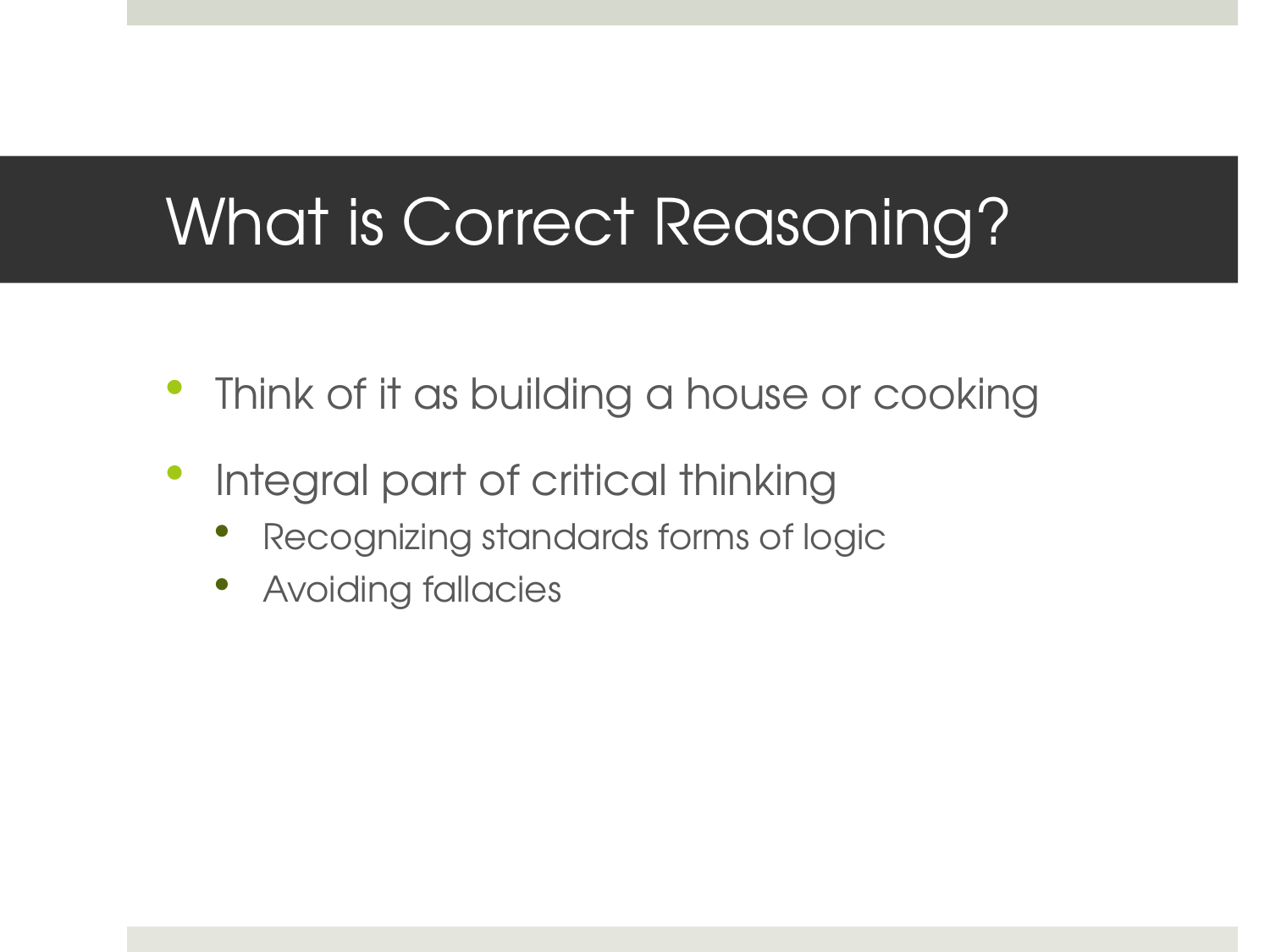

# What is Correct Reasoning?
Think of it as building a house or cooking
Integral part of critical thinking
Recognizing standards forms of logic
Avoiding fallacies